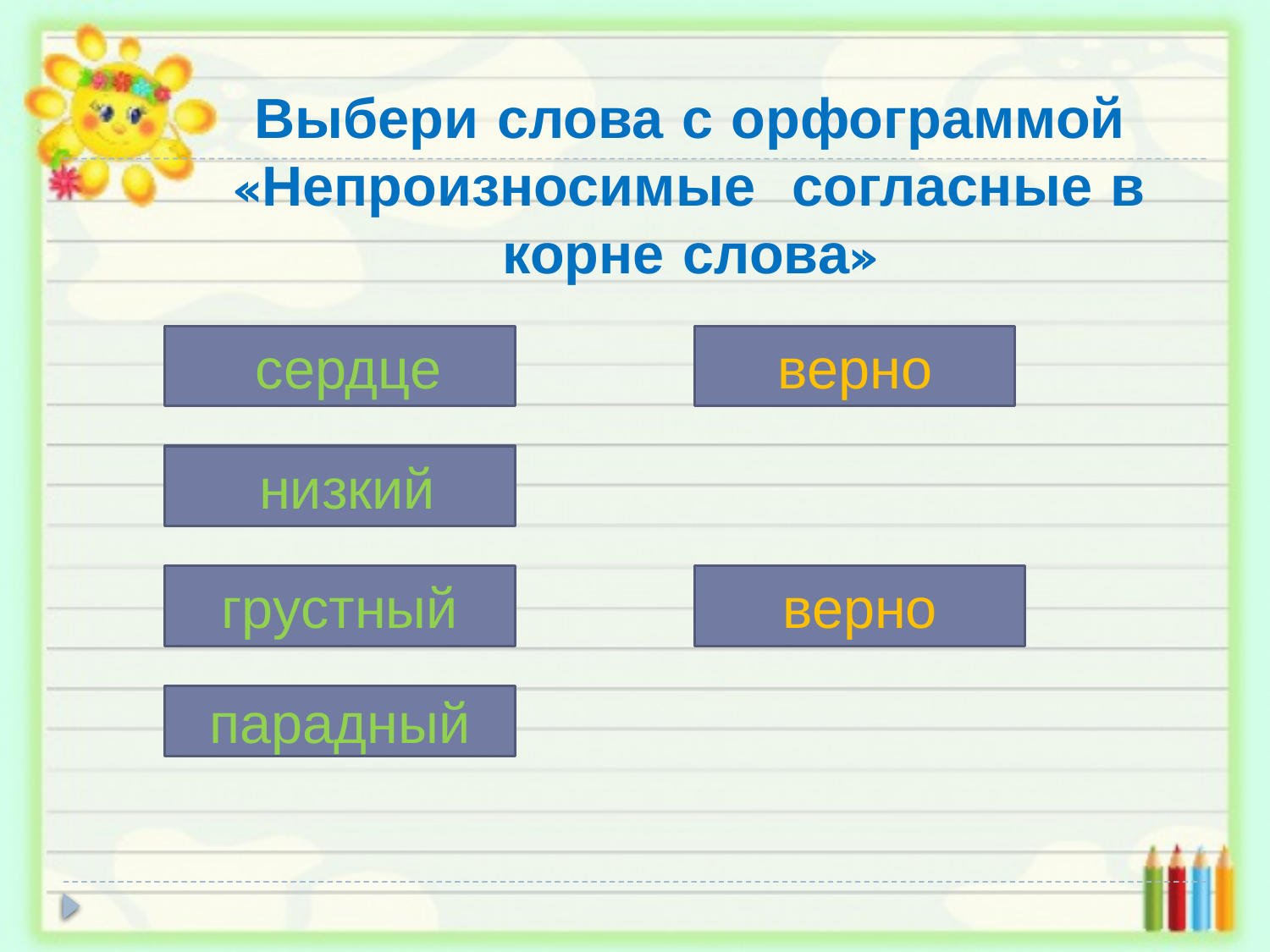

Выбери слова с орфограммой «Непроизносимые  согласные в корне слова»
 сердце
верно
 низкий
грустный
верно
парадный